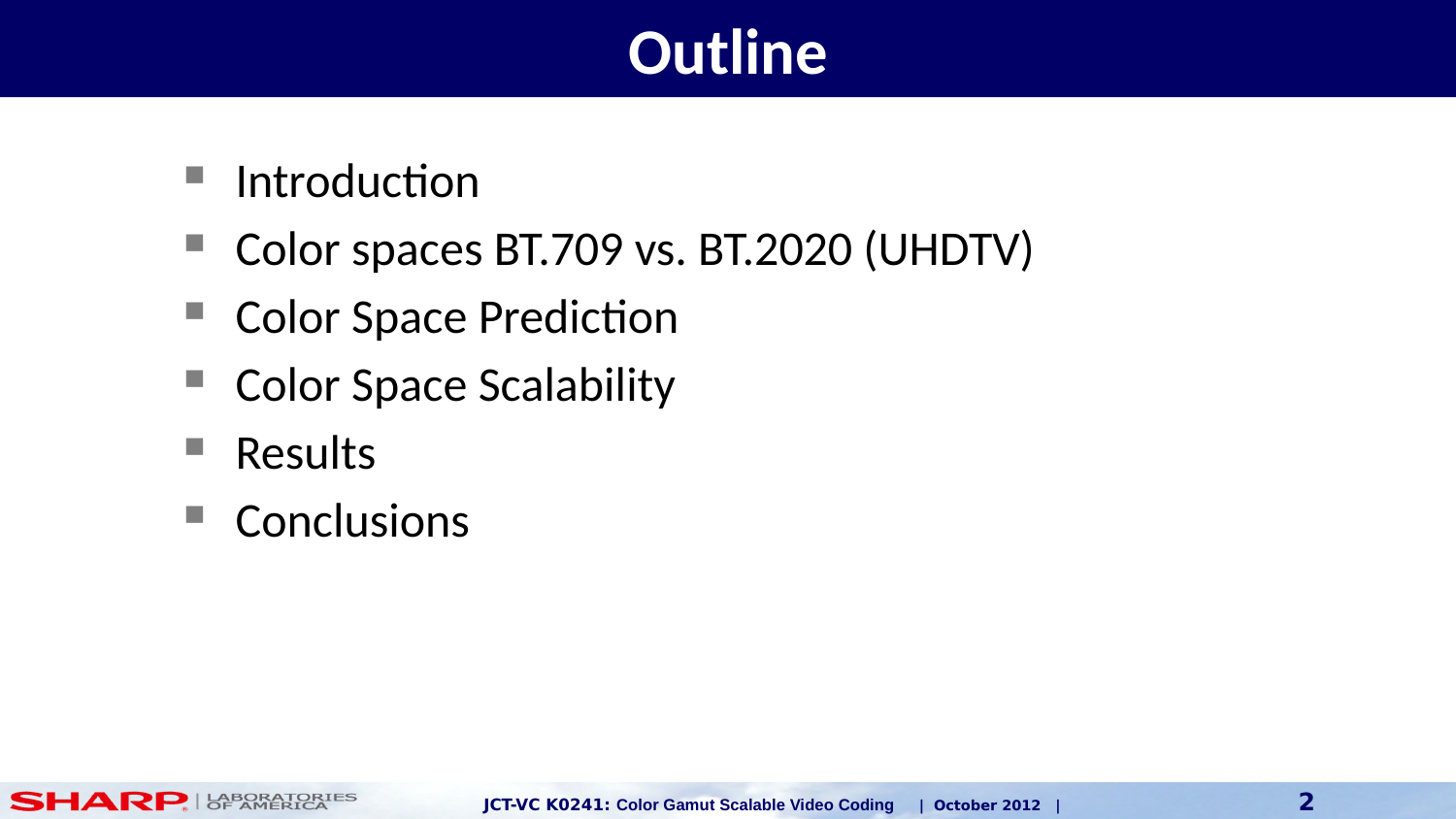

# Outline
Introduction
Color spaces BT.709 vs. BT.2020 (UHDTV)
Color Space Prediction
Color Space Scalability
Results
Conclusions